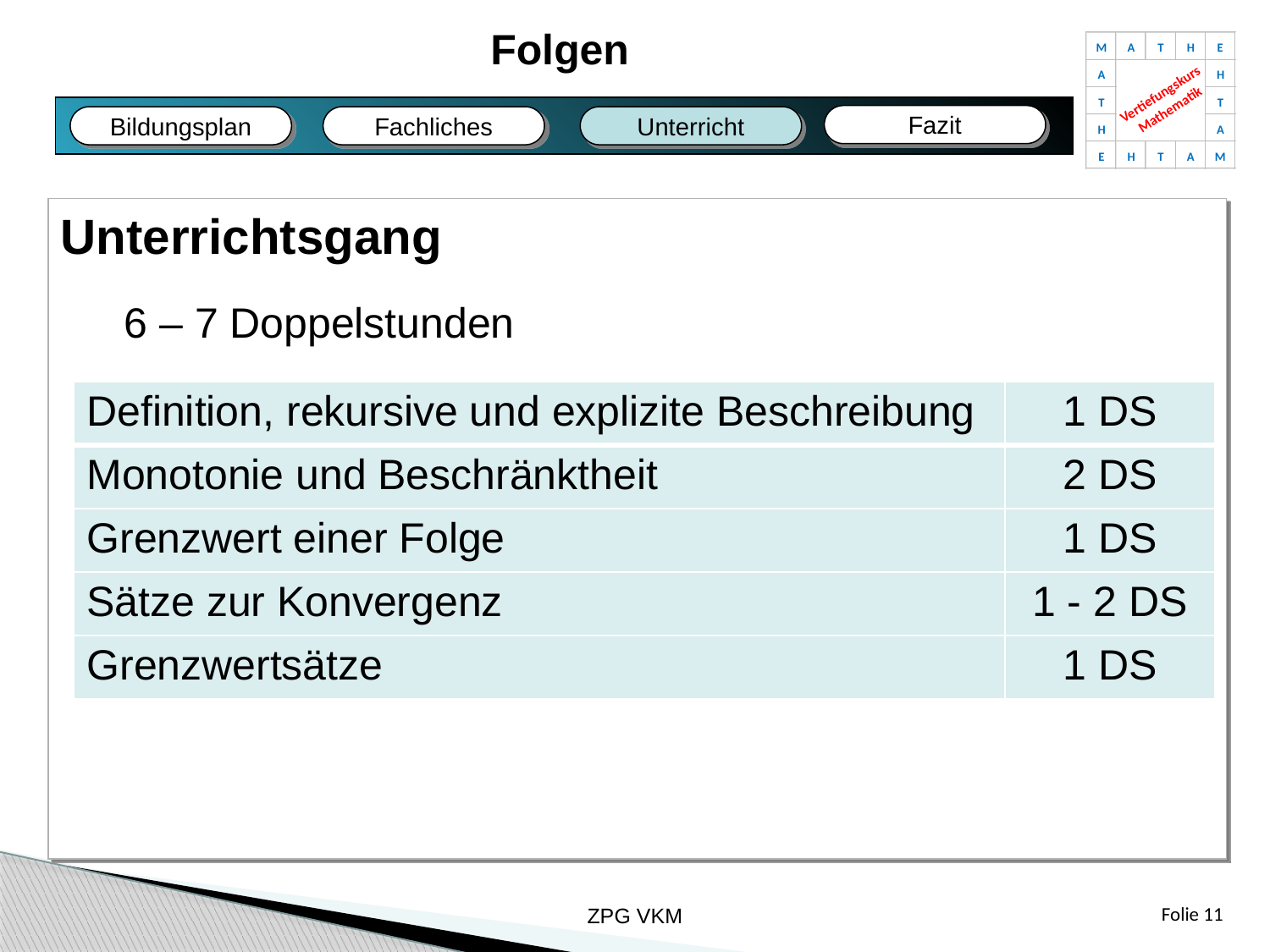

Folgen

M
A
T
H
E

A
H
Vertiefungskurs
Mathematik

T
T

H
A

E
H
T
A
M

Fazit
Fachliches
Bildungsplan
Unterricht
Fazit
Bildungsplan
Fachliches
Unterricht
Unterrichtsgang
6 – 7 Doppelstunden

| Definition, rekursive und explizite Beschreibung | 1 DS |
| --- | --- |
| Monotonie und Beschränktheit | 2 DS |
| Grenzwert einer Folge | 1 DS |
| Sätze zur Konvergenz | 1 - 2 DS |
| Grenzwertsätze | 1 DS |

ZPG VKM
Folie 11